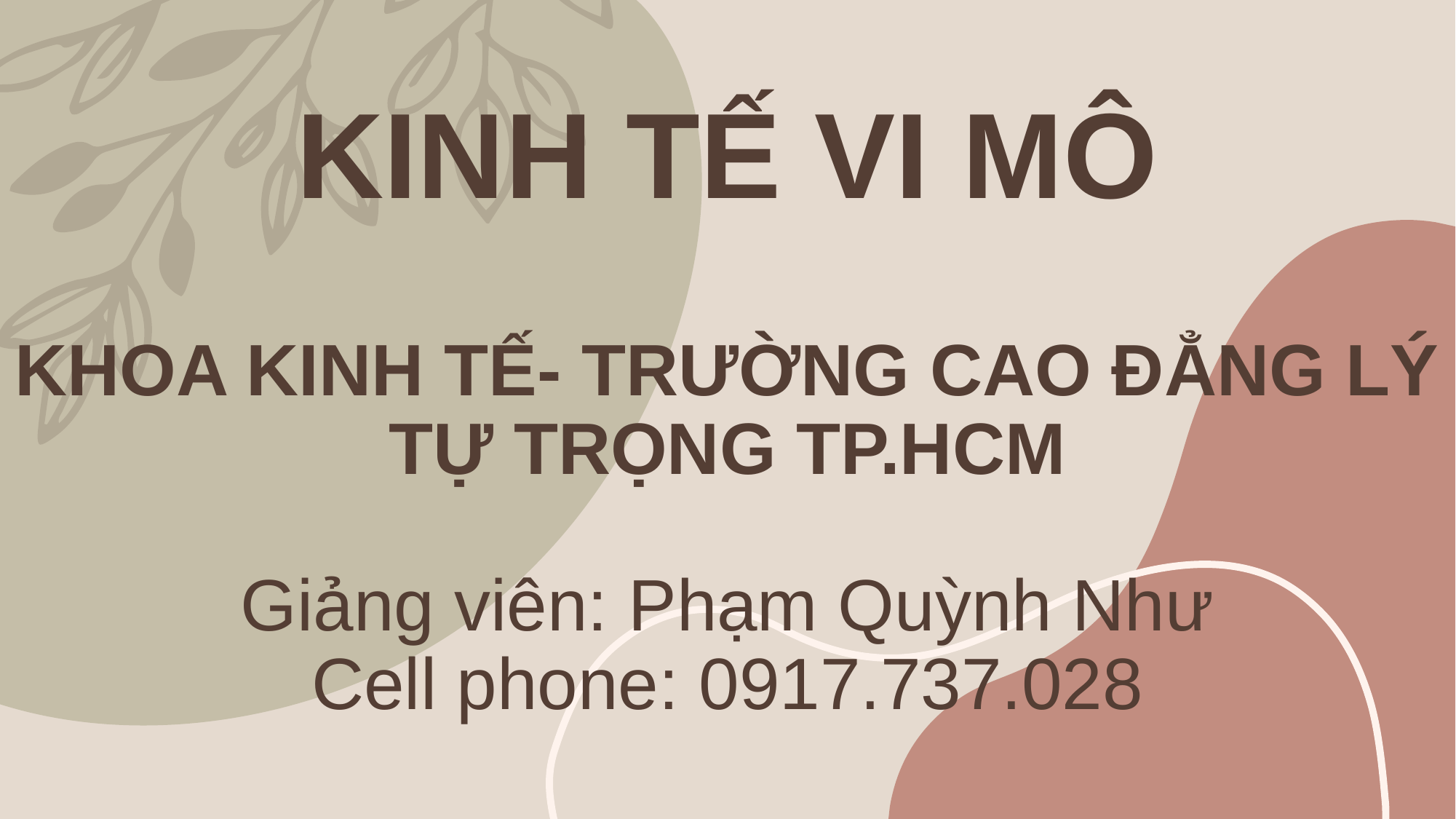

# KINH TẾ VI MÔ KHOA KINH TẾ- TRƯỜNG CAO ĐẲNG LÝ TỰ TRỌNG TP.HCM Giảng viên: Phạm Quỳnh Như Cell phone: 0917.737.028